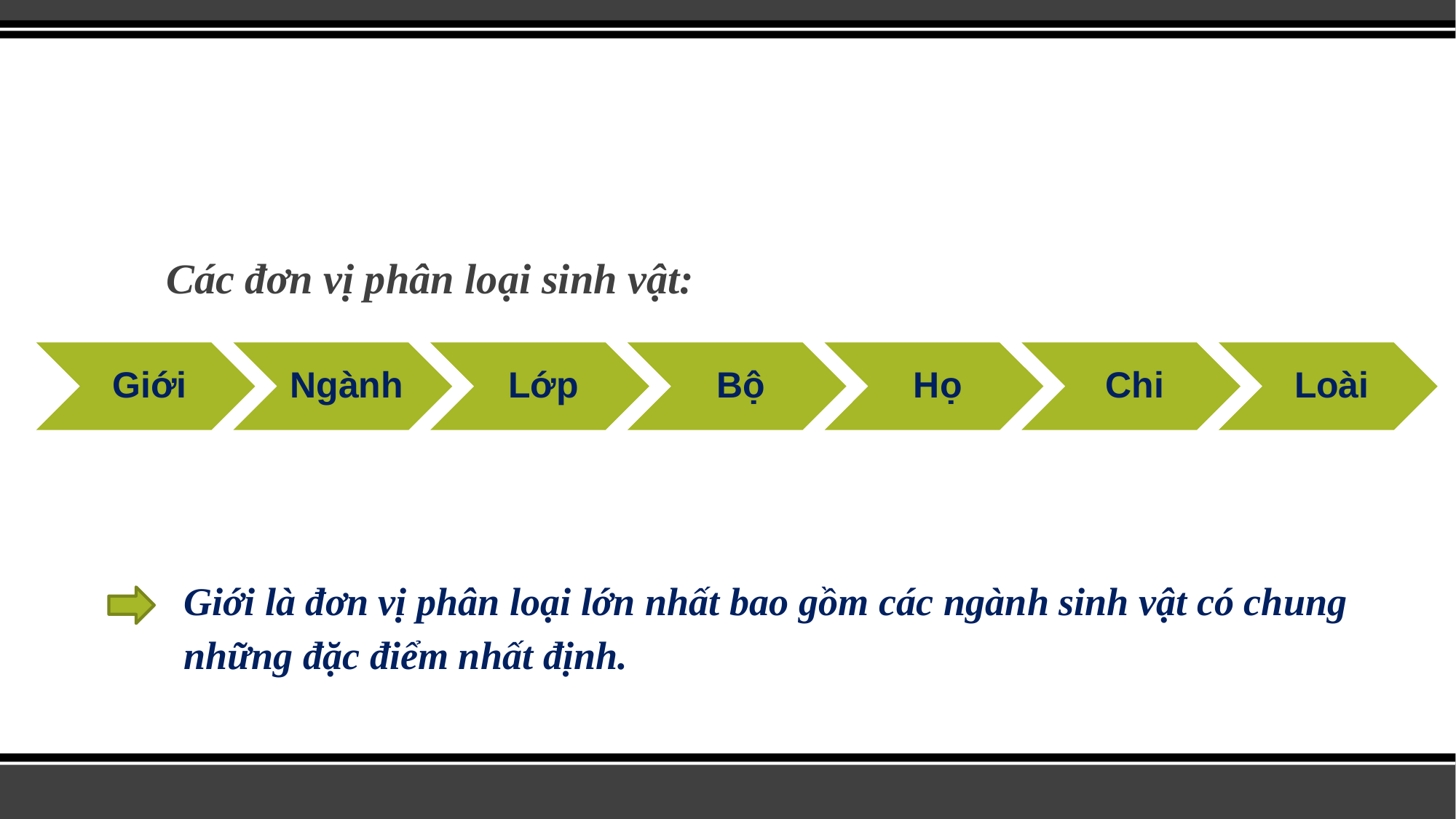

Giới
Ngành
Lớp
Bộ
Họ
Chi
Loài
Các đơn vị phân loại sinh vật:
Giới là đơn vị phân loại lớn nhất bao gồm các ngành sinh vật có chung những đặc điểm nhất định.